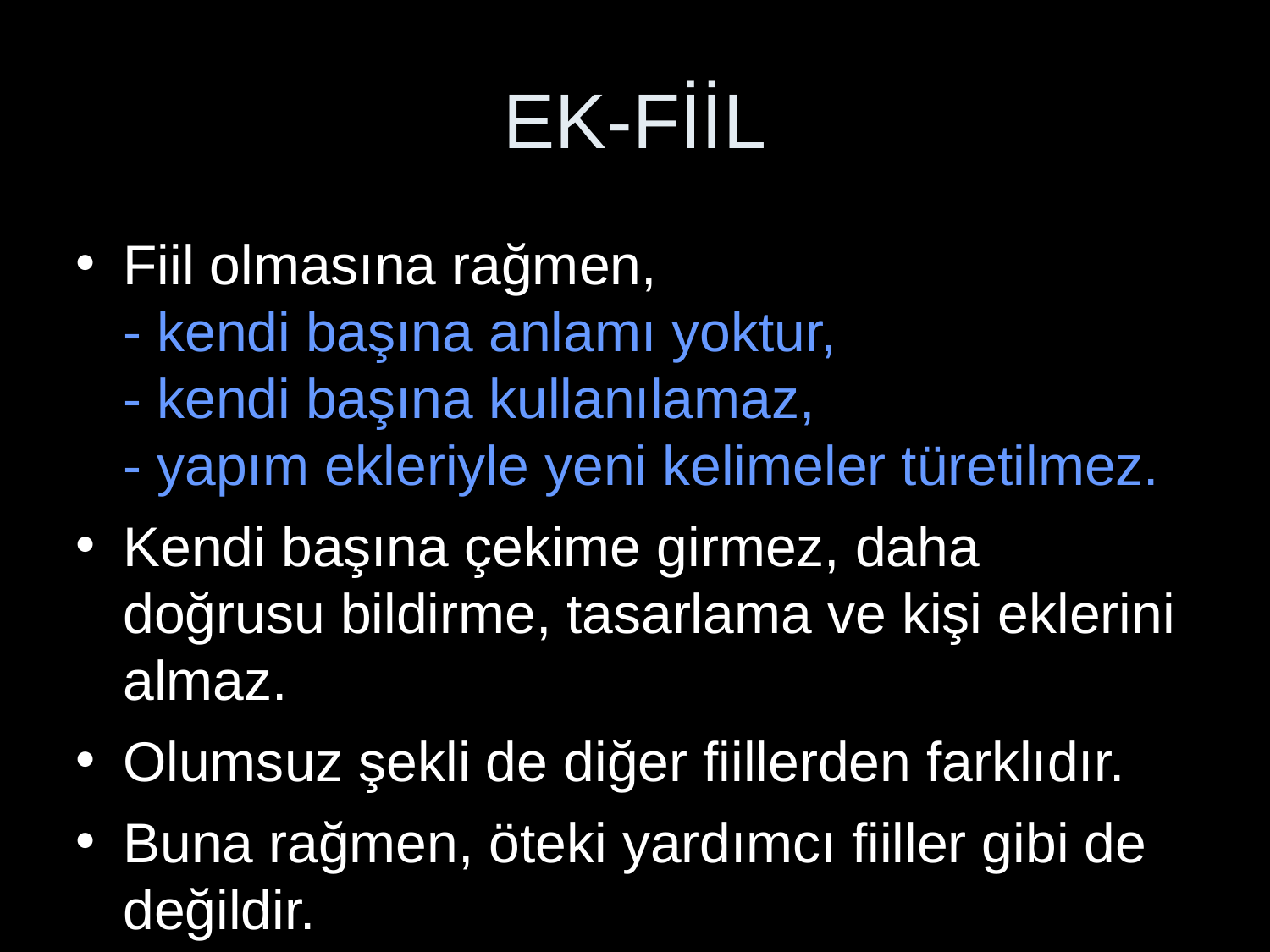

# EK-FİİL
Fiil olmasına rağmen,
- kendi başına anlamı yoktur,
- kendi başına kullanılamaz,
- yapım ekleriyle yeni kelimeler türetilmez.
Kendi başına çekime girmez, daha doğrusu bildirme, tasarlama ve kişi eklerini almaz.
Olumsuz şekli de diğer fiillerden farklıdır.
Buna rağmen, öteki yardımcı fiiller gibi de değildir.